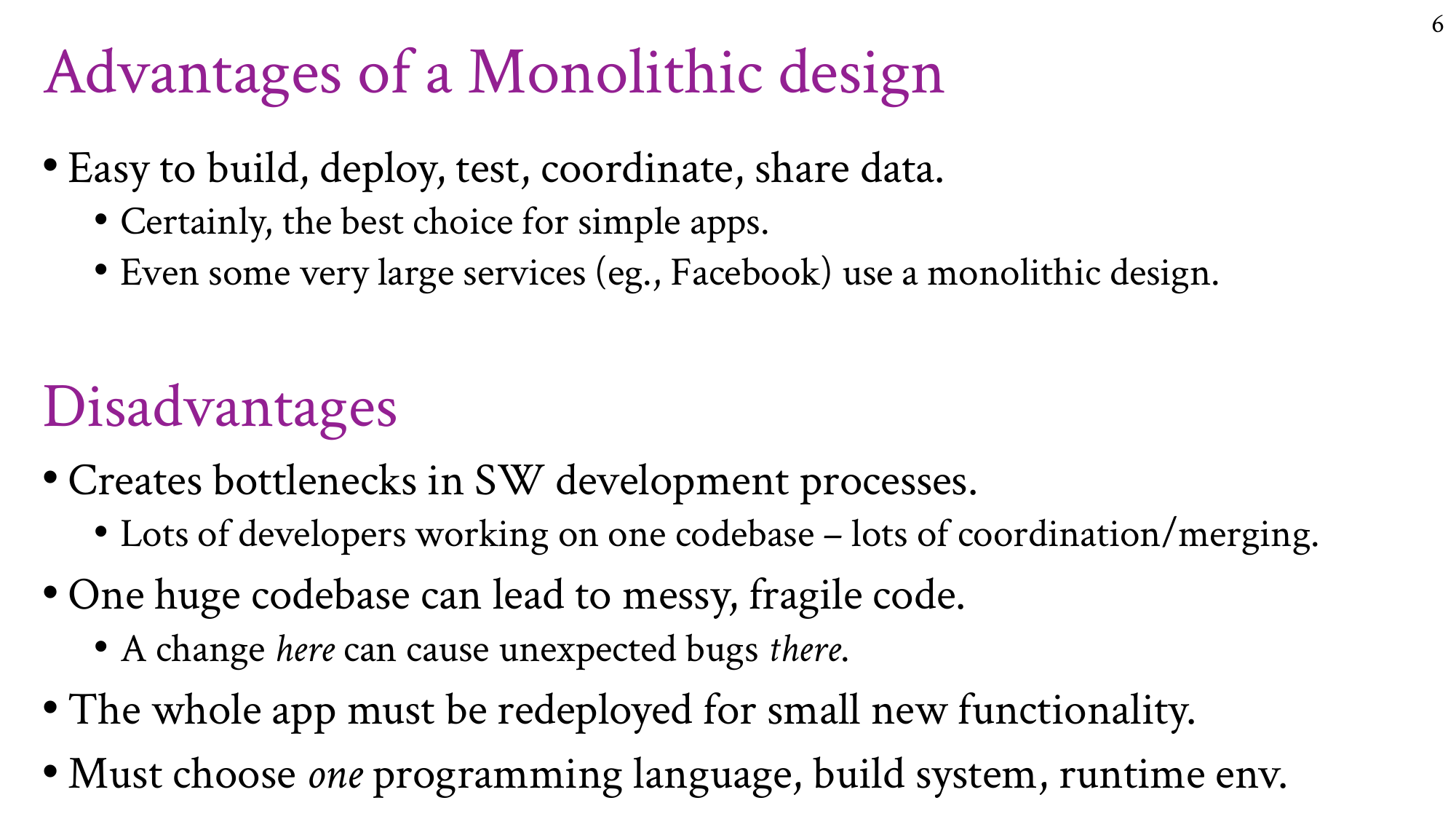

6
# Advantages of a Monolithic design
Easy to build, deploy, test, coordinate, share data.
Certainly, the best choice for simple apps.
Even some very large services (eg., Facebook) use a monolithic design.

Disadvantages
Creates bottlenecks in SW development processes.
Lots of developers working on one codebase – lots of coordination/merging.
One huge codebase can lead to messy, fragile code.
A change here can cause unexpected bugs there.
The whole app must be redeployed for small new functionality.
Must choose one programming language, build system, runtime env.